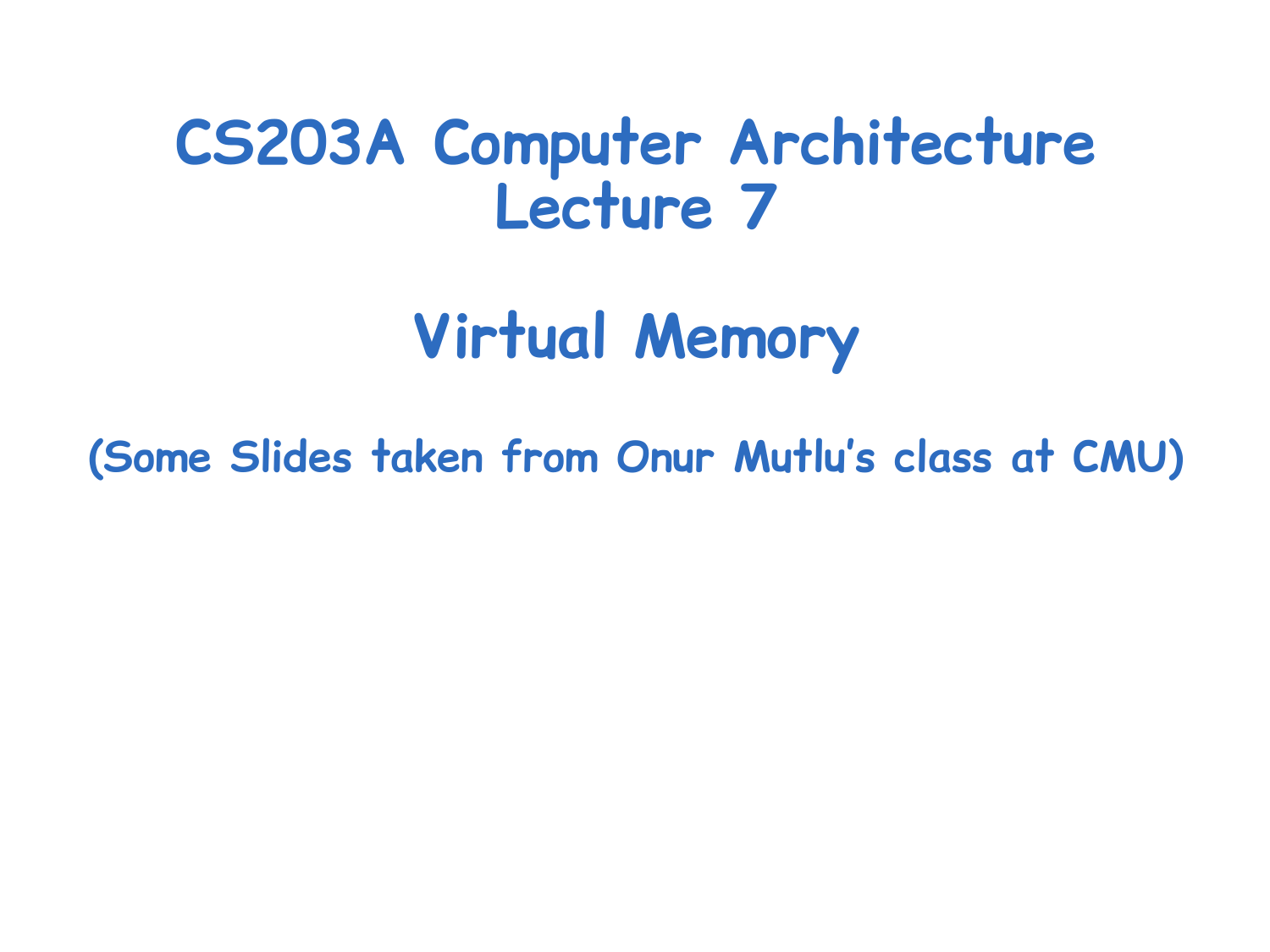

# CS203A Computer Architecture Lecture 7 Virtual Memory (Some Slides taken from Onur Mutlu’s class at CMU)